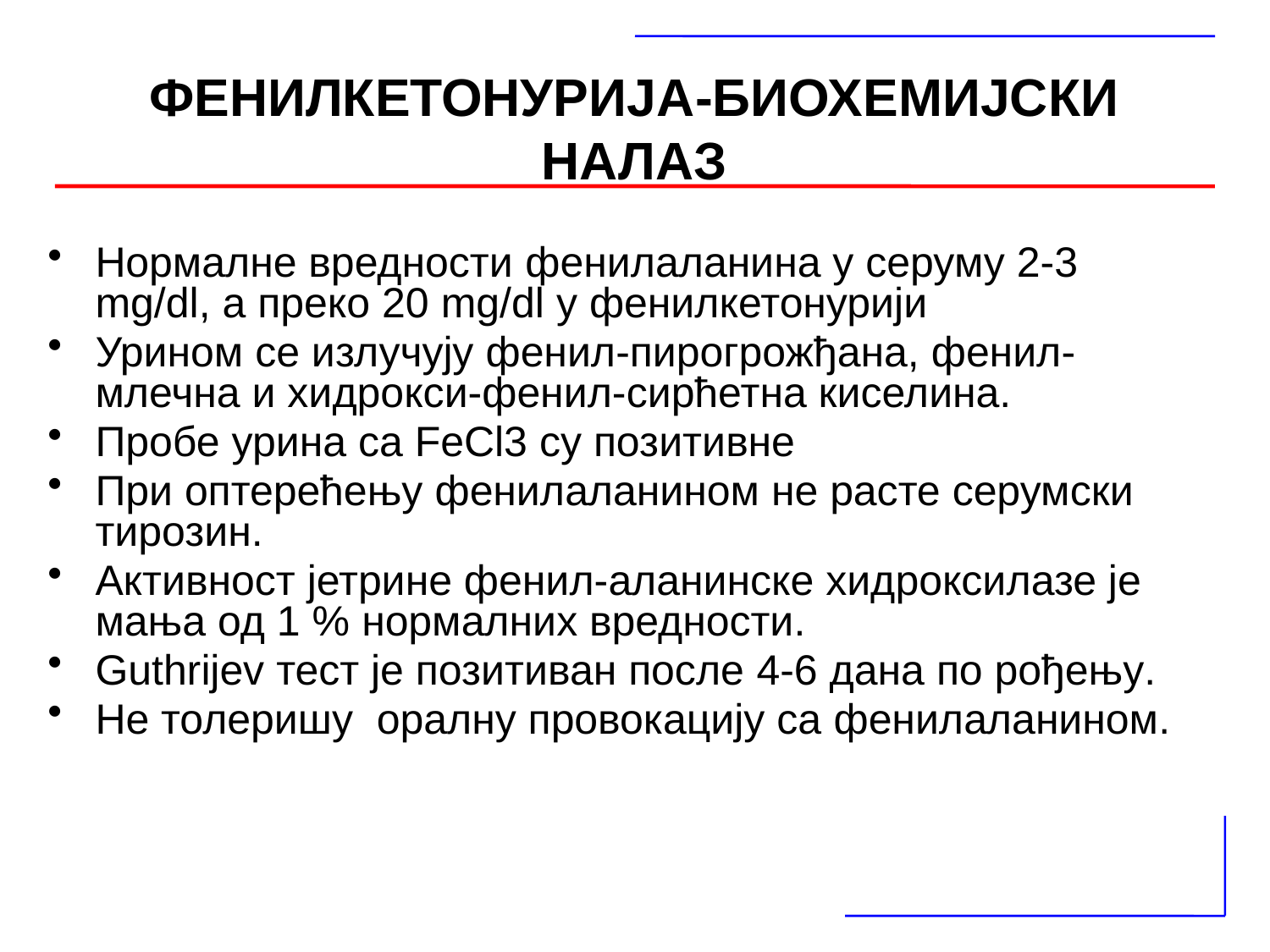

# ФЕНИЛКЕТОНУРИЈА-БИОХЕМИЈСКИ НАЛАЗ
Нормалне вредности фенилаланина у серуму 2-3 mg/dl, а преко 20 mg/dl у фенилкетонурији
Урином се излучују фенил-пирогрожђана, фенил-млечна и хидрокси-фенил-сирћетна киселина.
Пробе урина са FeCl3 су позитивне
При оптерећењу фенилаланином не расте серумски тирозин.
Активност јетрине фенил-аланинске хидроксилазе је мања од 1 % нормалних вредности.
Guthrijev тест је позитиван после 4-6 дана по рођењу.
Не толеришу  оралну провокацију са фенилаланином.